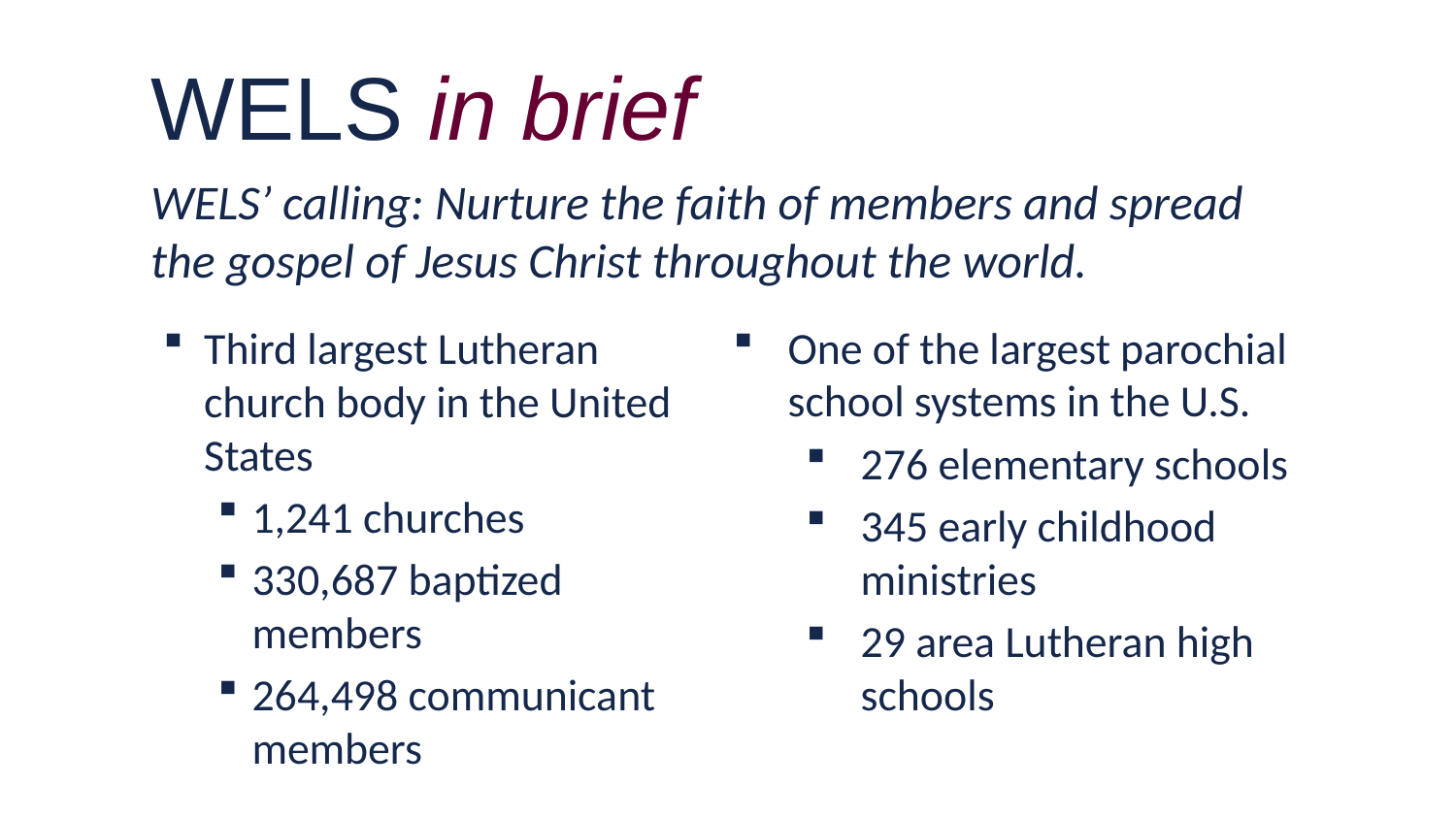

# WELS in brief
WELS’ calling: Nurture the faith of members and spread the gospel of Jesus Christ throughout the world.
Third largest Lutheran church body in the United States
1,241 churches
330,687 baptized members
264,498 communicant members

One of the largest parochial school systems in the U.S.
276 elementary schools
345 early childhood ministries
29 area Lutheran high schools